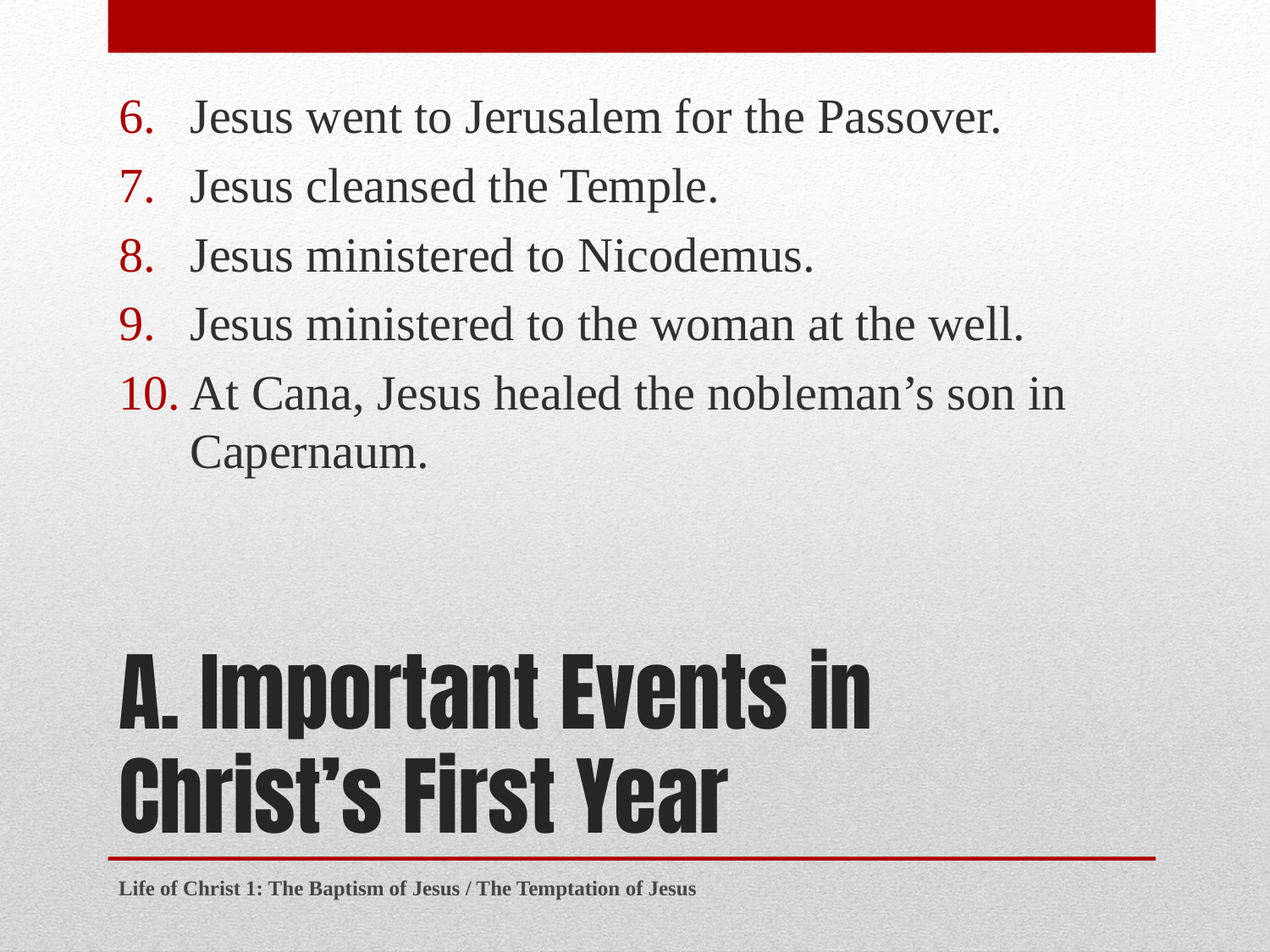

Jesus went to Jerusalem for the Passover.
Jesus cleansed the Temple.
Jesus ministered to Nicodemus.
Jesus ministered to the woman at the well.
At Cana, Jesus healed the nobleman’s son in Capernaum.

# A. Important Events in Christ’s First Year
Life of Christ 1: The Baptism of Jesus / The Temptation of Jesus